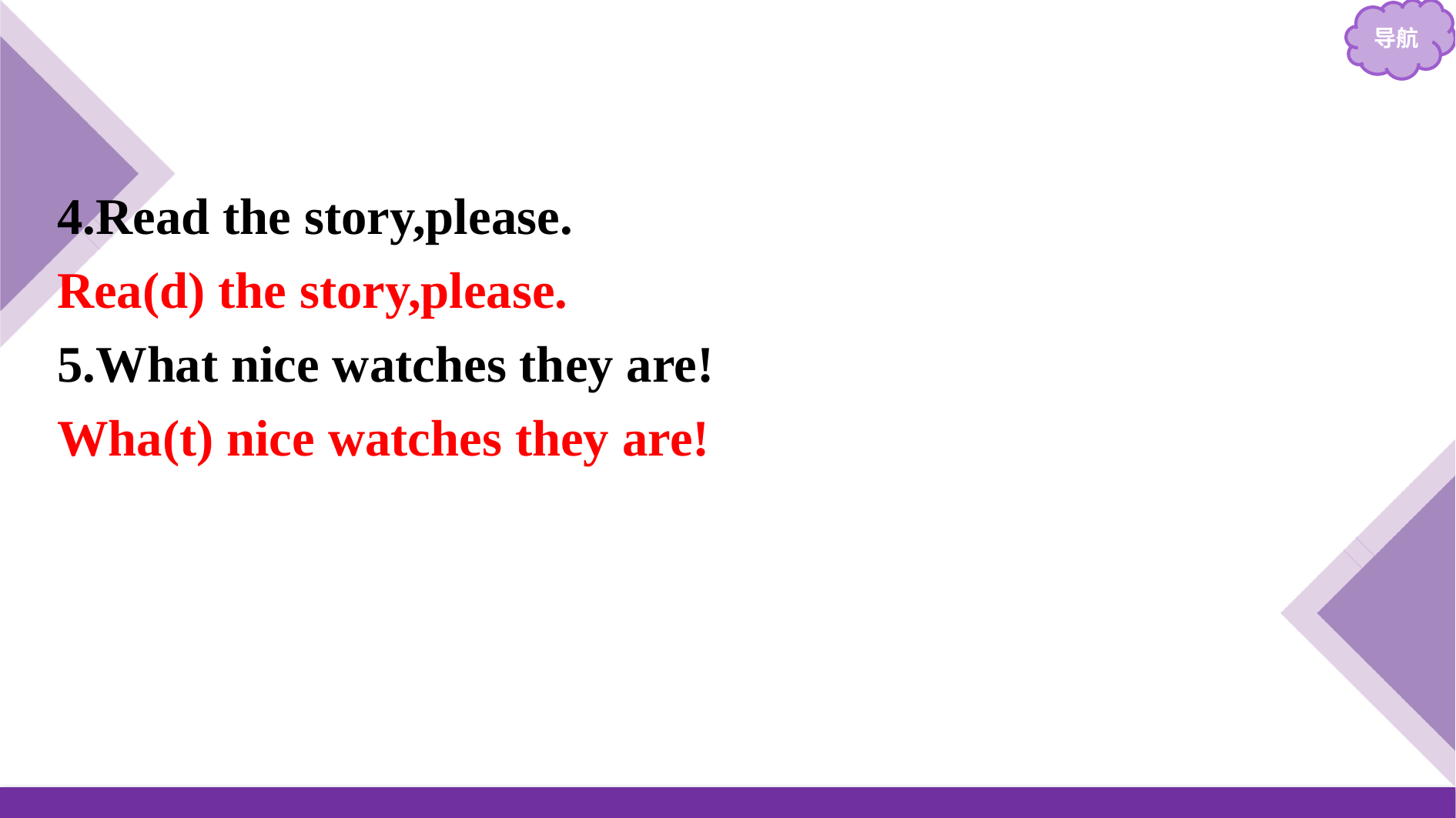

4.Read the story,please.

5.What nice watches they are!
Rea(d) the story,please.

Wha(t) nice watches they are!